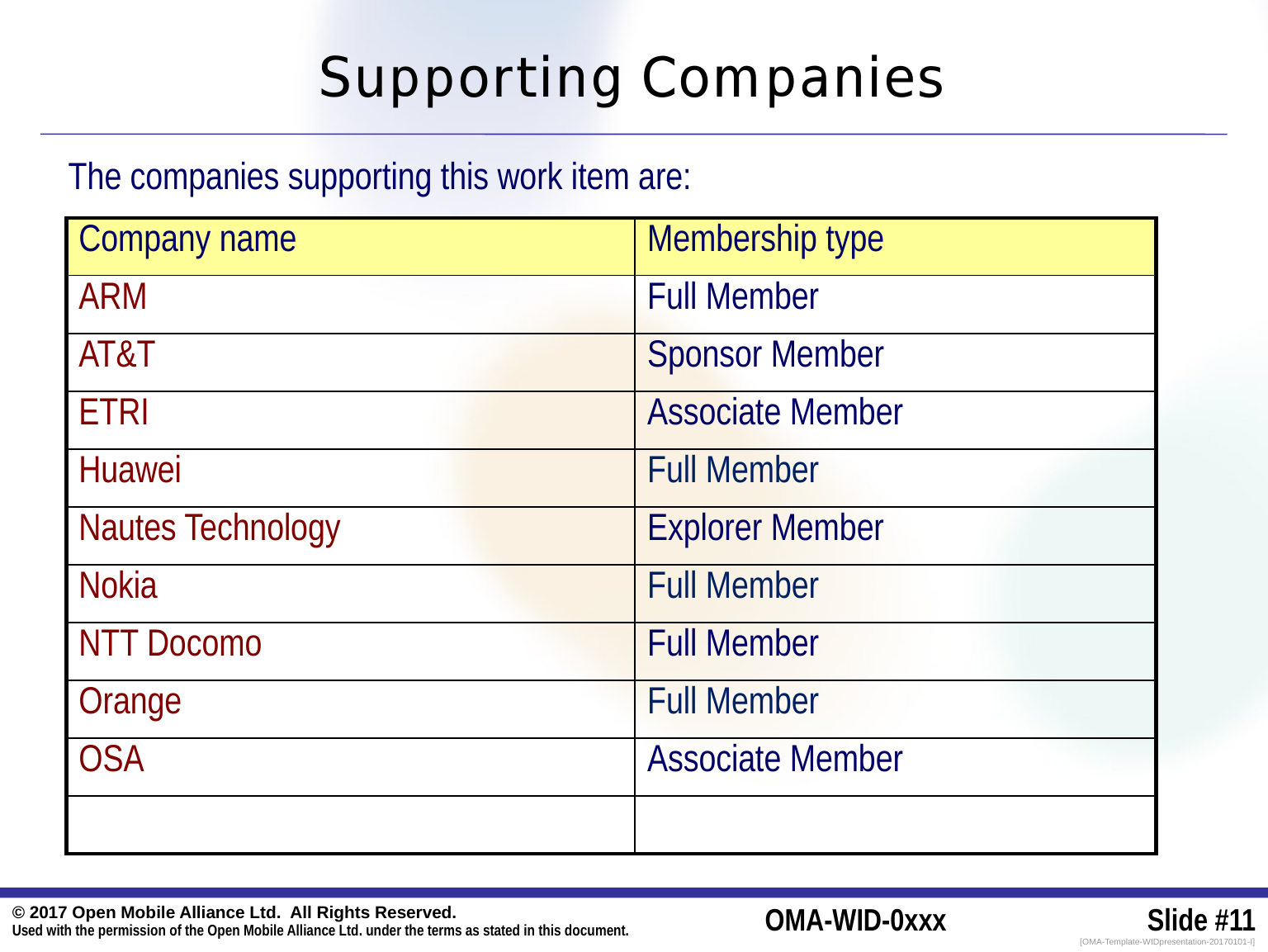

# Supporting Companies
The companies supporting this work item are:
| Company name | Membership type |
| --- | --- |
| ARM | Full Member |
| AT&T | Sponsor Member |
| ETRI | Associate Member |
| Huawei | Full Member |
| Nautes Technology | Explorer Member |
| Nokia | Full Member |
| NTT Docomo | Full Member |
| Orange | Full Member |
| OSA | Associate Member |
|  |  |